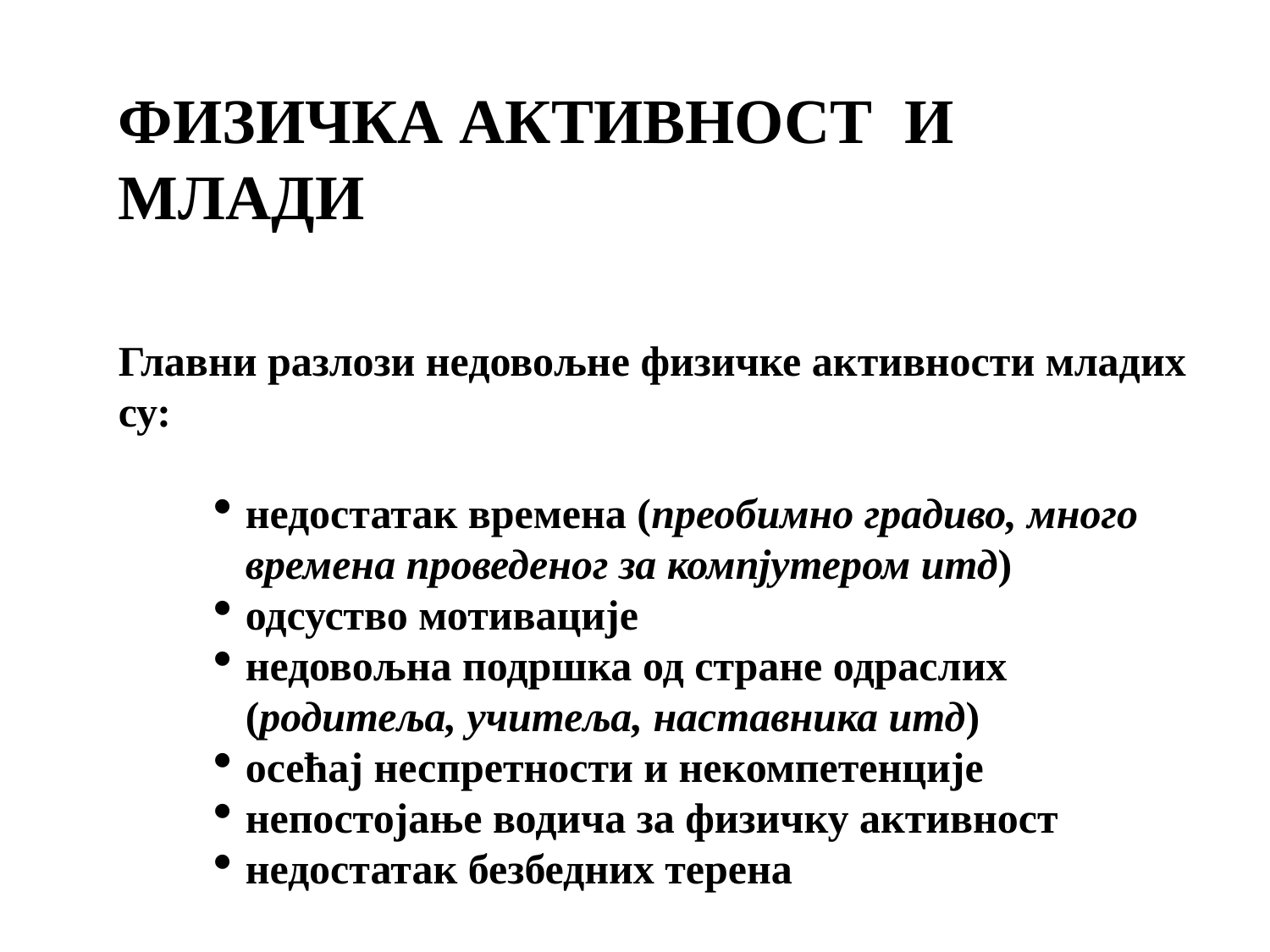

ФИЗИЧКА АКТИВНОСТ  И МЛАДИ

Главни разлози недовољне физичке активности младих су:

недостатак времена (преобимно градиво, много времена проведеног за компјутером итд)
одсуство мотивације
недовољна подршка од стране одраслих (родитеља, учитеља, наставника итд)
осећај неспретности и некомпетенције
непостојање водича за физичку активност
недостатак безбедних терена